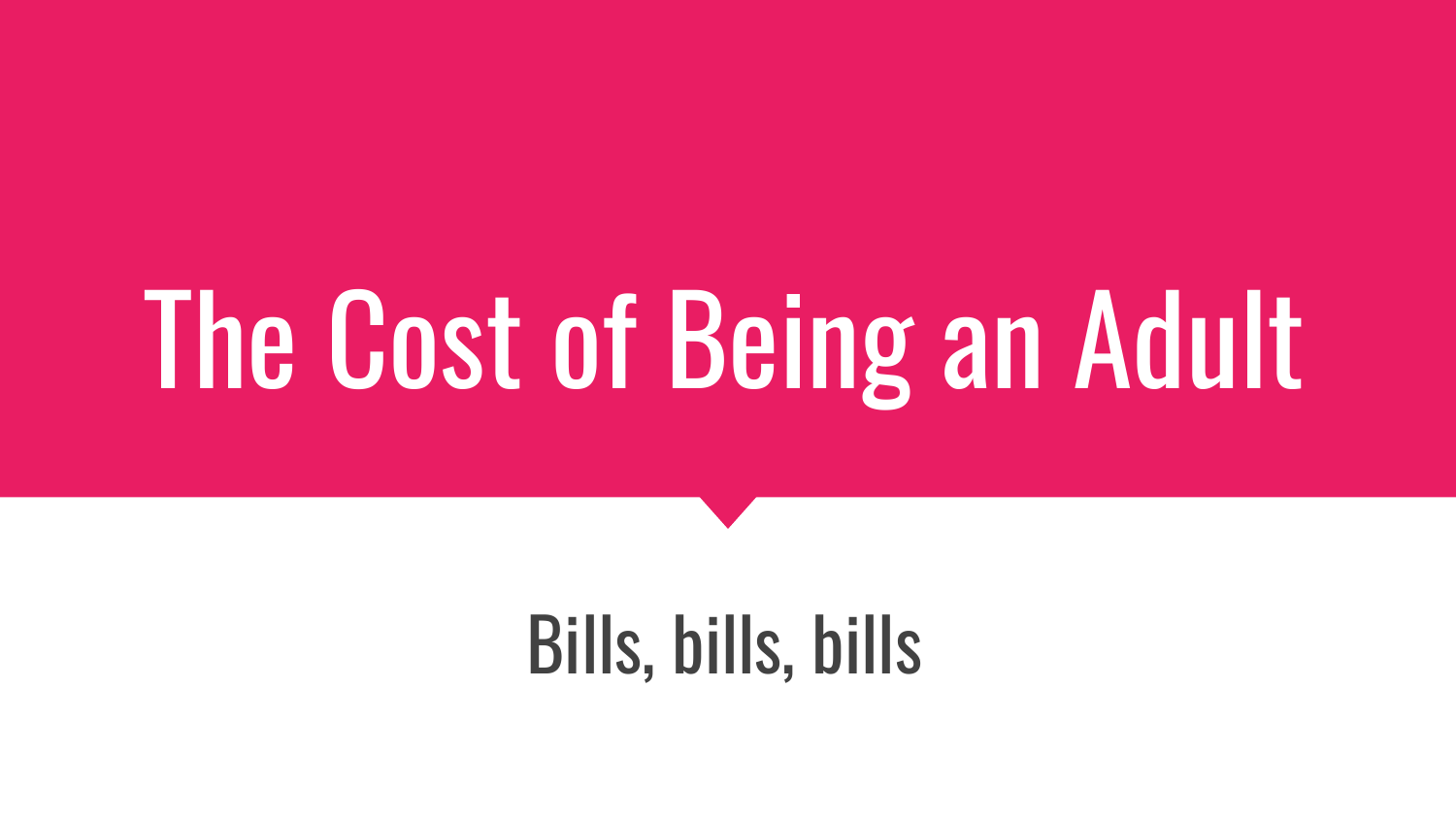

# The Cost of Being an Adult
Bills, bills, bills